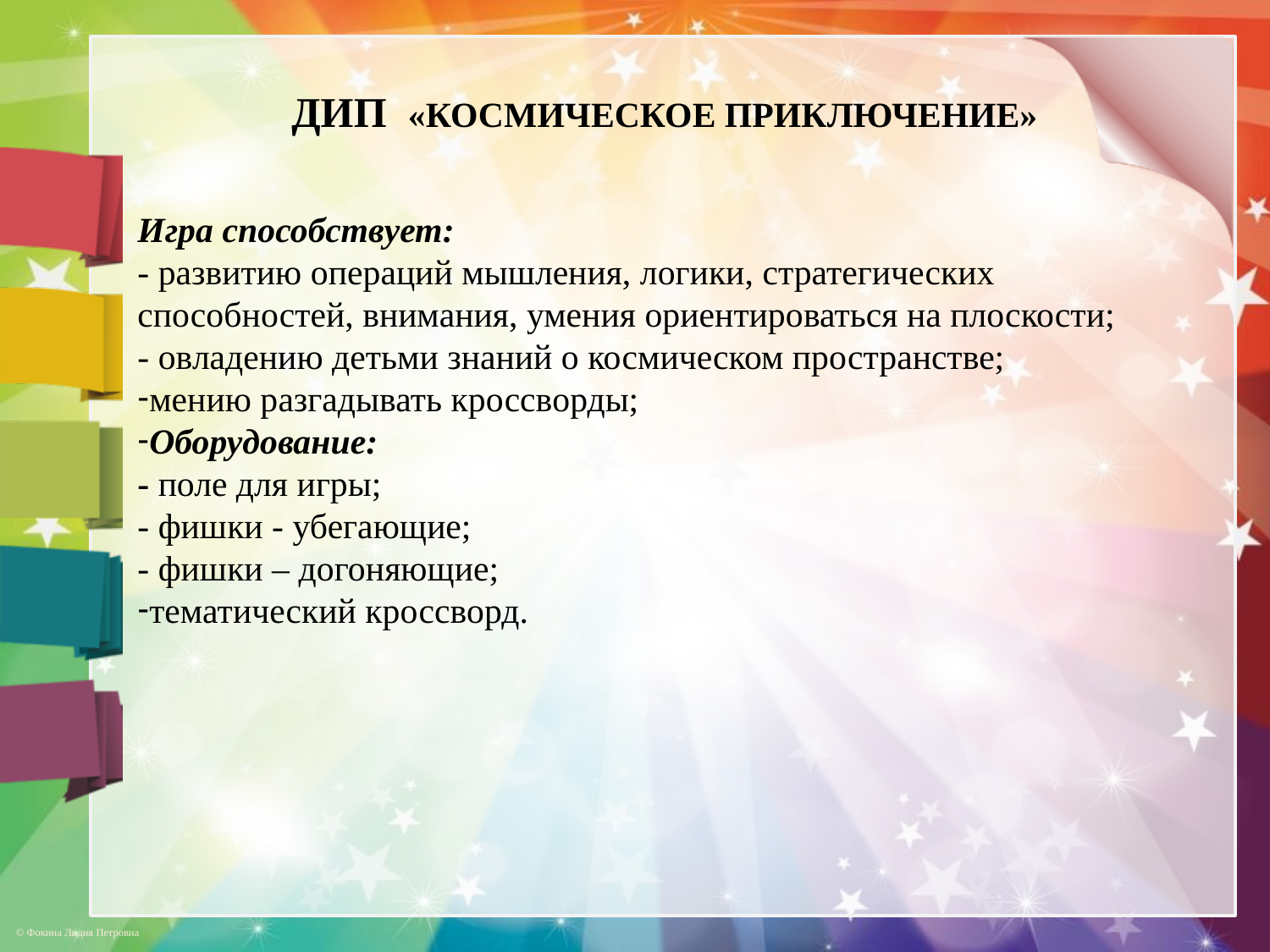

# ДИП «КОСМИЧЕСКОЕ ПРИКЛЮЧЕНИЕ»
Игра способствует:
- развитию операций мышления, логики, стратегических способностей, внимания, умения ориентироваться на плоскости;
- овладению детьми знаний о космическом пространстве;
мению разгадывать кроссворды;
Оборудование:
- поле для игры;
- фишки - убегающие;
- фишки – догоняющие;
тематический кроссворд.